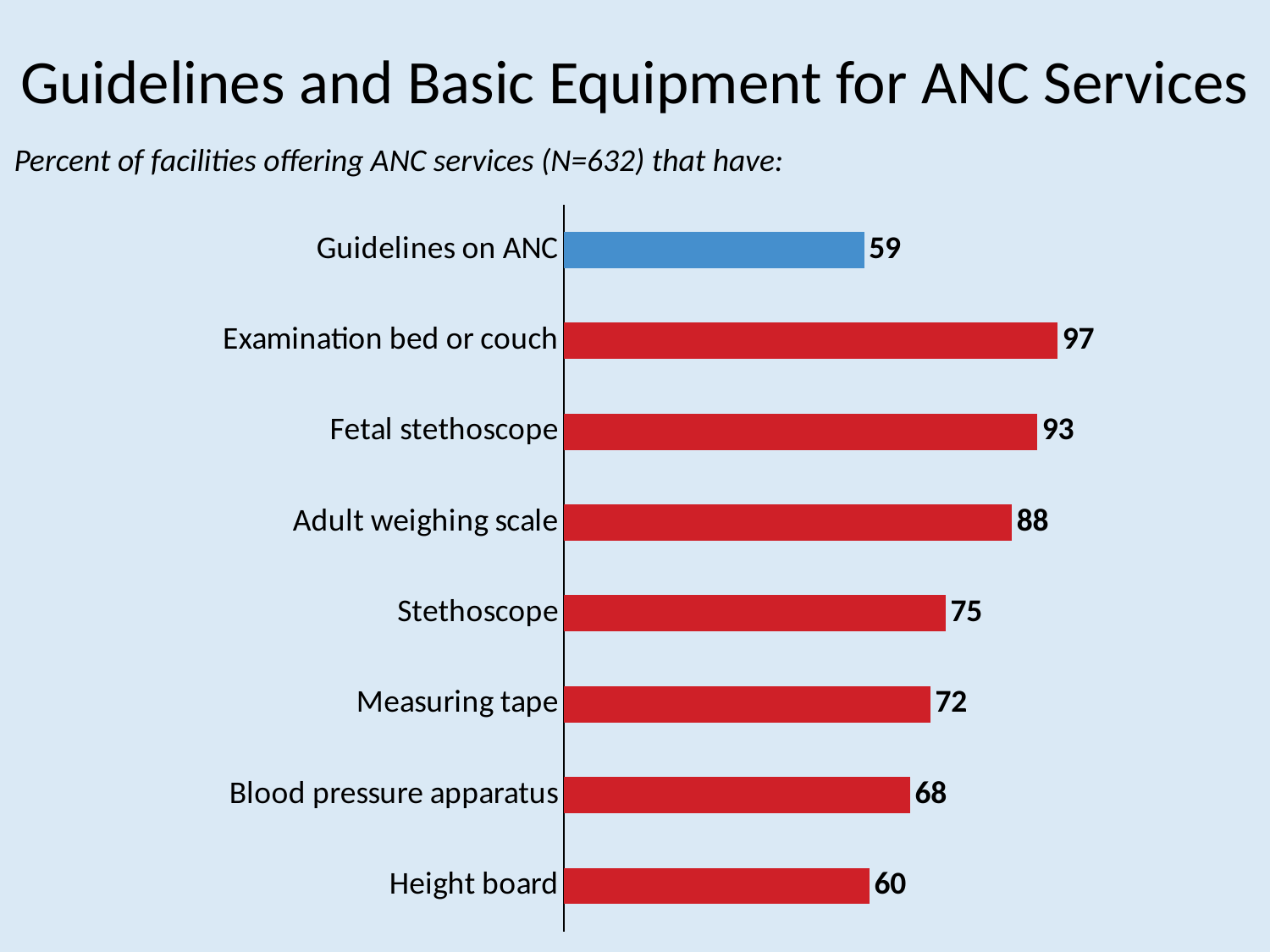

# Guidelines and Basic Equipment for ANC Services
Percent of facilities offering ANC services (N=632) that have:

### Chart

| Category | Series 1 |
|---|---|
| Height board | 60.0 |
| Blood pressure apparatus | 68.0 |
| Measuring tape | 72.0 |
| Stethoscope | 75.0 |
| Adult weighing scale | 88.0 |
| Fetal stethoscope | 93.0 |
| Examination bed or couch | 97.0 |
| Guidelines on ANC | 59.0 |